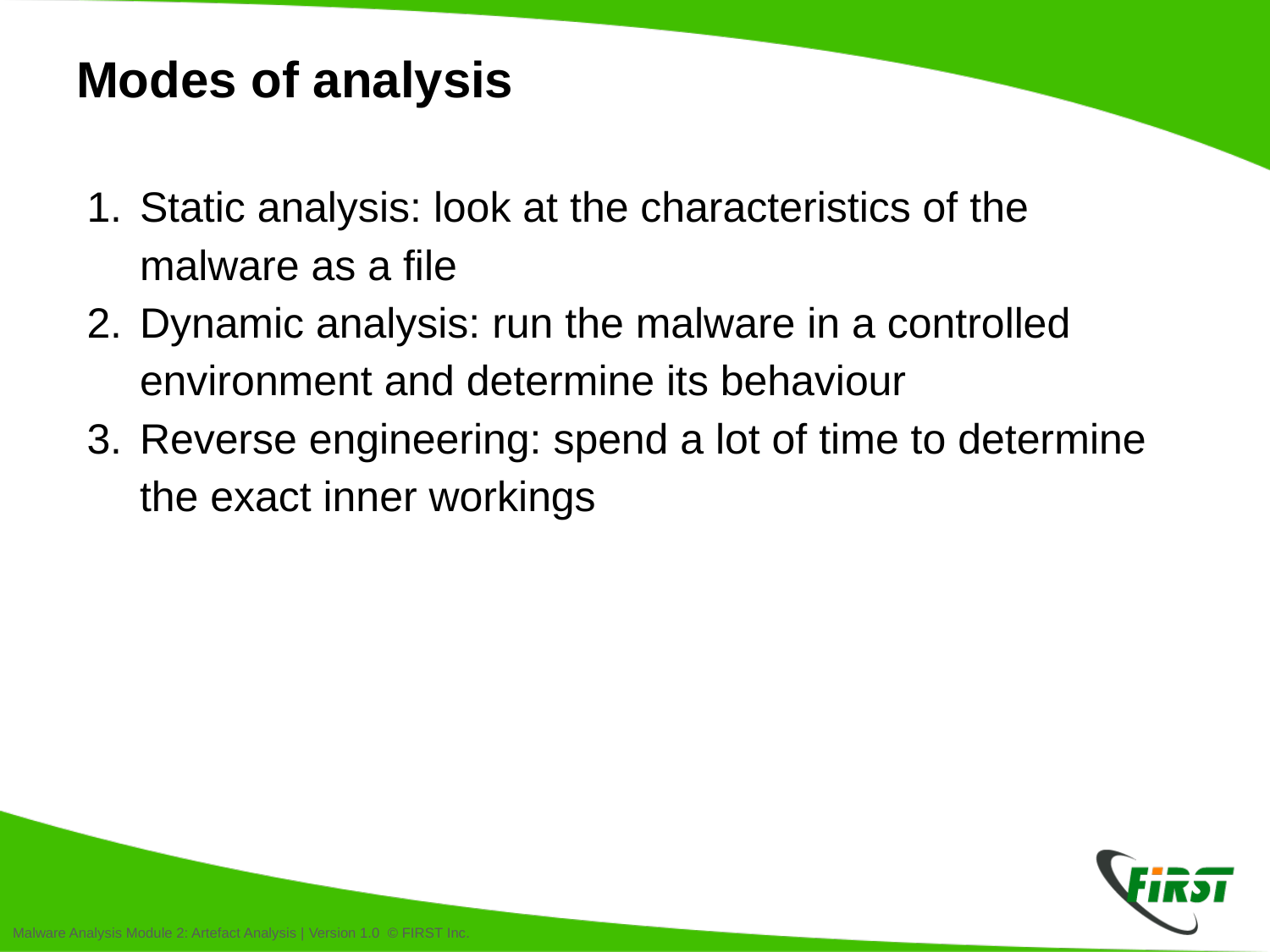

# Modes of analysis
Static analysis: look at the characteristics of the malware as a file
Dynamic analysis: run the malware in a controlled environment and determine its behaviour
Reverse engineering: spend a lot of time to determine the exact inner workings